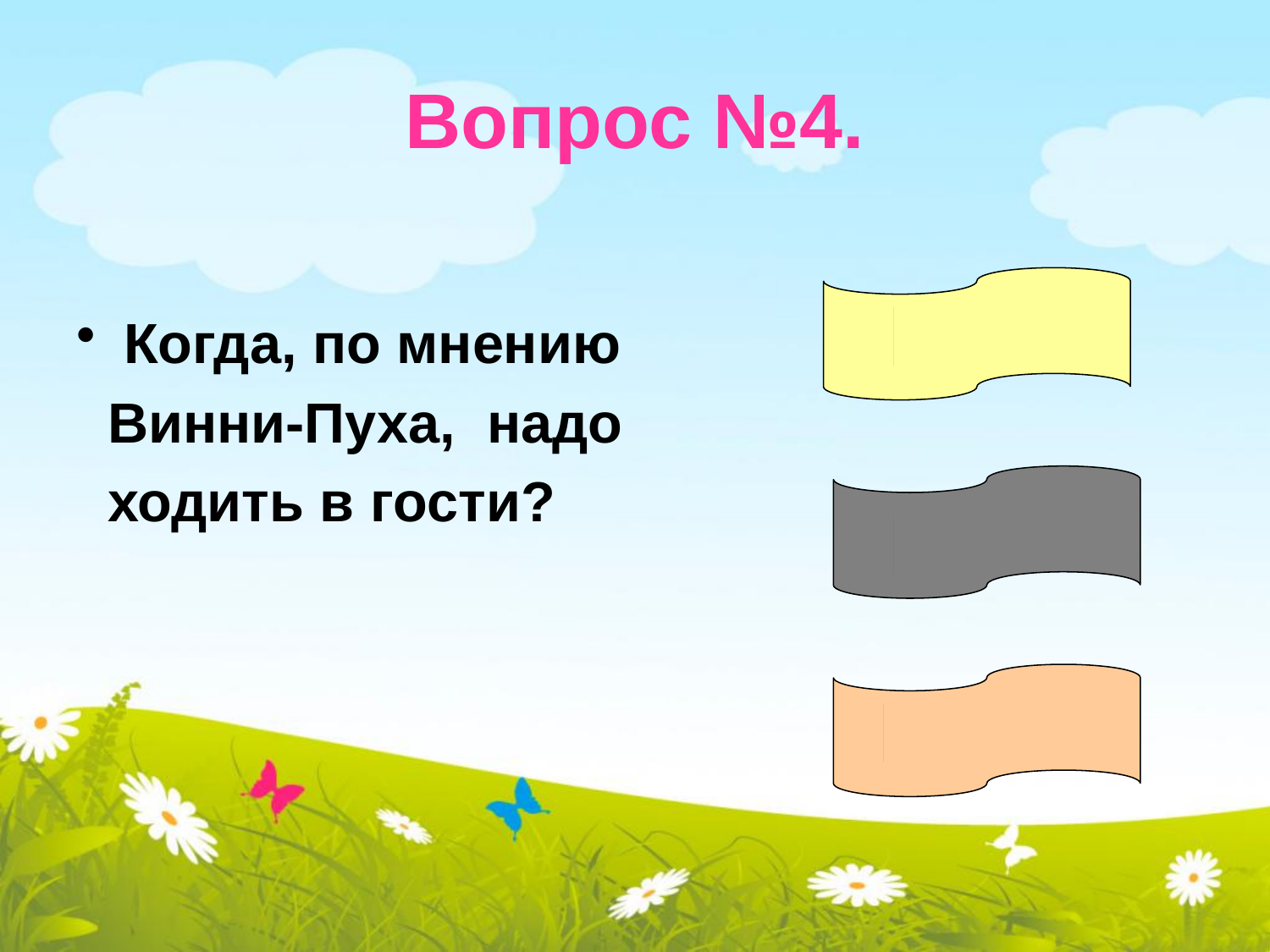

# Вопрос №4.

Когда, по мнению
  Винни-Пуха,  надо
  ходить в гости?

Утром

Днём

Вечером